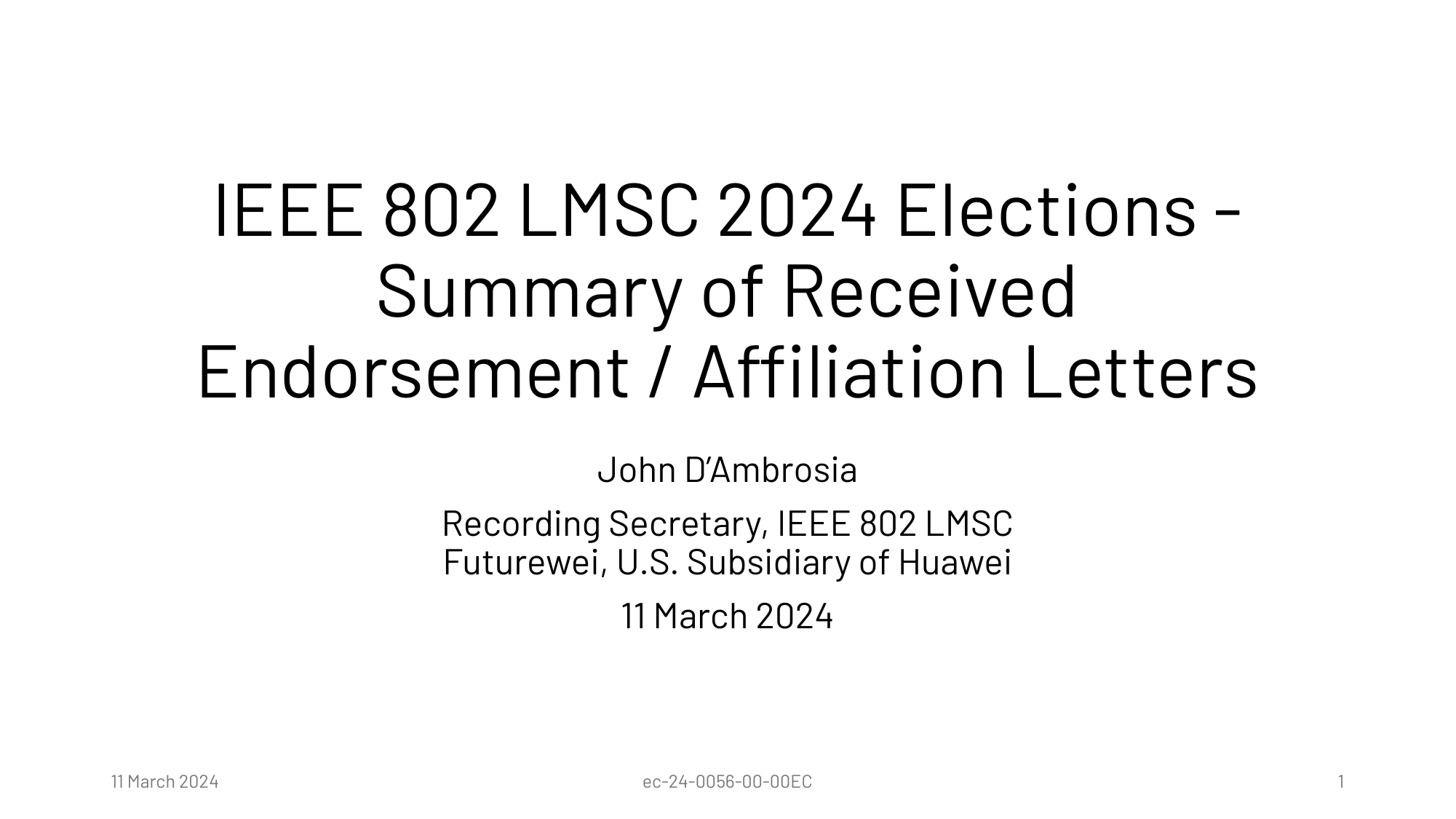

# IEEE 802 LMSC 2024 Elections - Summary of Received Endorsement / Affiliation Letters
John D’Ambrosia
Recording Secretary, IEEE 802 LMSC
Futurewei, U.S. Subsidiary of Huawei
11 March 2024
11 March 2024
ec-24-0056-00-00EC
1